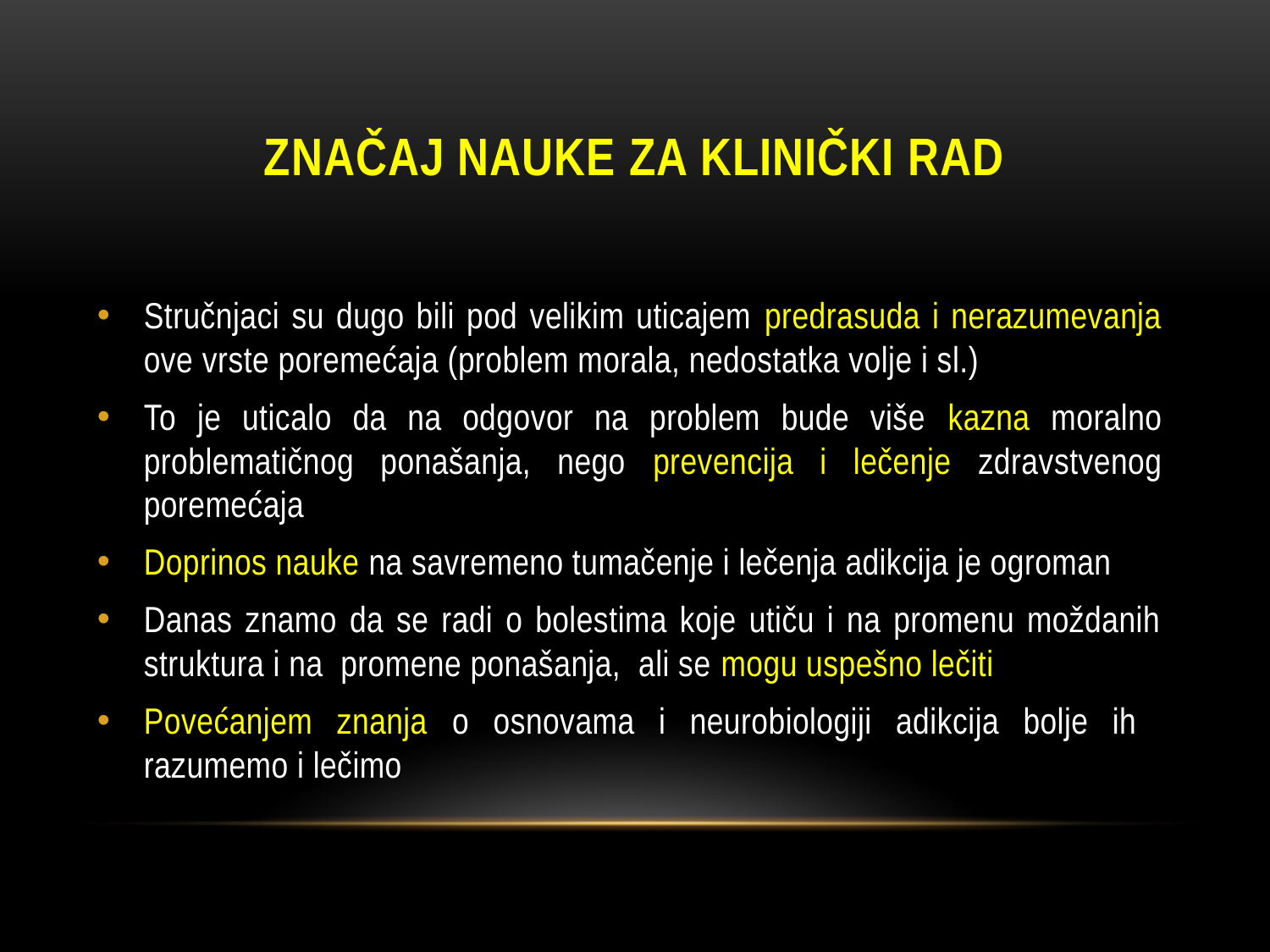

# Značaj nauke za klinički rad
Stručnjaci su dugo bili pod velikim uticajem predrasuda i nerazumevanja ove vrste poremećaja (problem morala, nedostatka volje i sl.)
To je uticalo da na odgovor na problem bude više kazna moralno problematičnog ponašanja, nego prevencija i lečenje zdravstvenog poremećaja
Doprinos nauke na savremeno tumačenje i lečenja adikcija je ogroman
Danas znamo da se radi o bolestima koje utiču i na promenu moždanih struktura i na  promene ponašanja,  ali se mogu uspešno lečiti
Povećanjem znanja o osnovama i neurobiologiji adikcija bolje ih  razumemo i lečimo